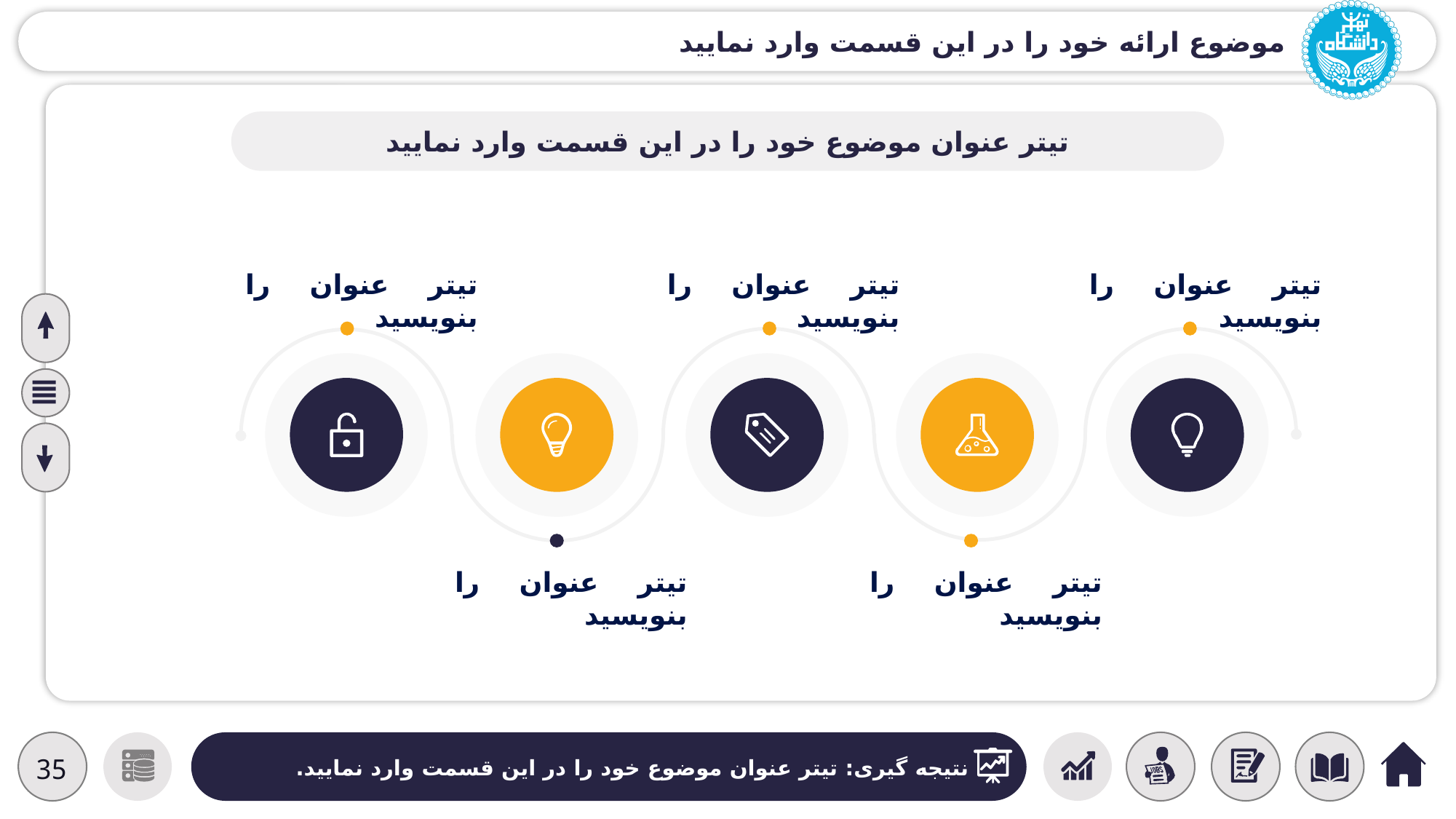

موضوع ارائه خود را در این قسمت وارد نمایید

تیتر عنوان موضوع خود را در این قسمت وارد نمایید
تیتر عنوان را بنویسید
تیتر عنوان را بنویسید
تیتر عنوان را بنویسید

تیتر عنوان را بنویسید
تیتر عنوان را بنویسید
35
نتیجه گیری: تیتر عنوان موضوع خود را در این قسمت وارد نمایید.